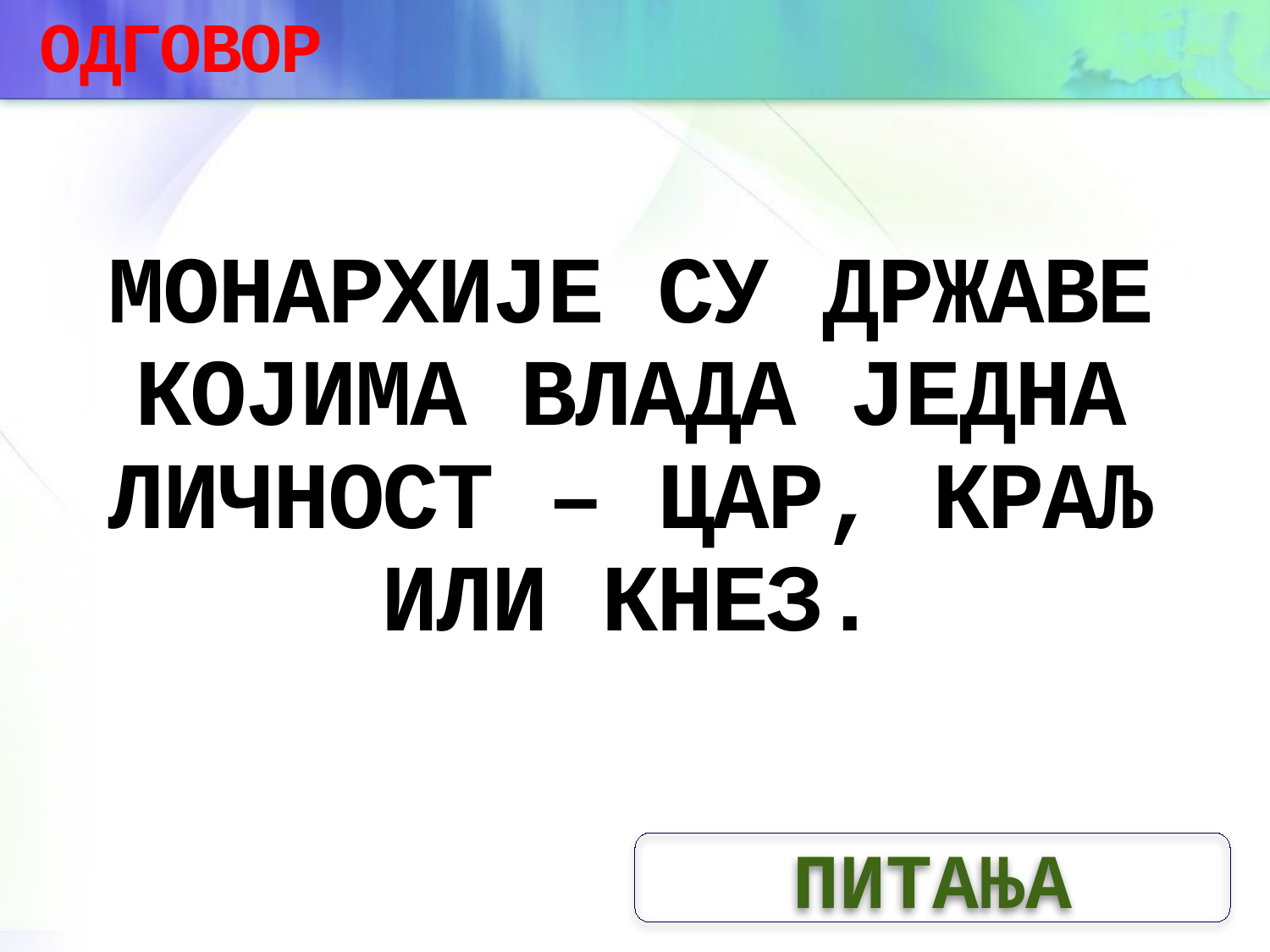

ОДГОВОР
# МОНАРХИЈЕ СУ ДРЖАВЕ КОЈИМА ВЛАДА ЈЕДНА ЛИЧНОСТ – ЦАР, КРАЉ ИЛИ КНЕЗ.
ПИТАЊА